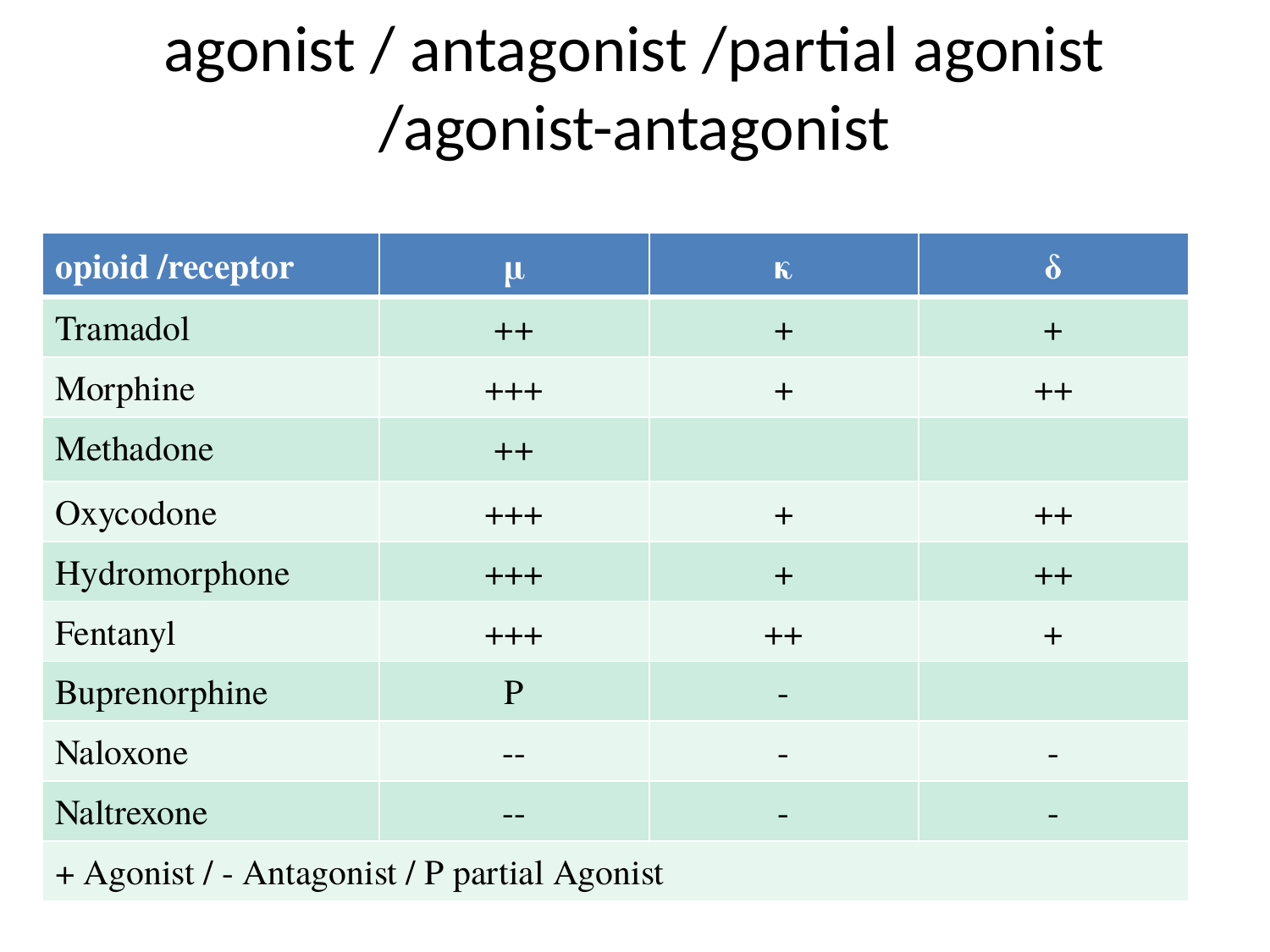

# agonist / antagonist /partial agonist /agonist-antagonist
| opioid /receptor | μ | κ | δ |
| --- | --- | --- | --- |
| Tramadol | ++ | + | + |
| Morphine | +++ | + | ++ |
| Methadone | ++ |  |  |
| Oxycodone | +++ | + | ++ |
| Hydromorphone | +++ | + | ++ |
| Fentanyl | +++ | ++ | + |
| Buprenorphine | P | - |  |
| Naloxone | -- | - | - |
| Naltrexone | -- | - | - |
| + Agonist / - Antagonist / P partial Agonist |  |  |  |